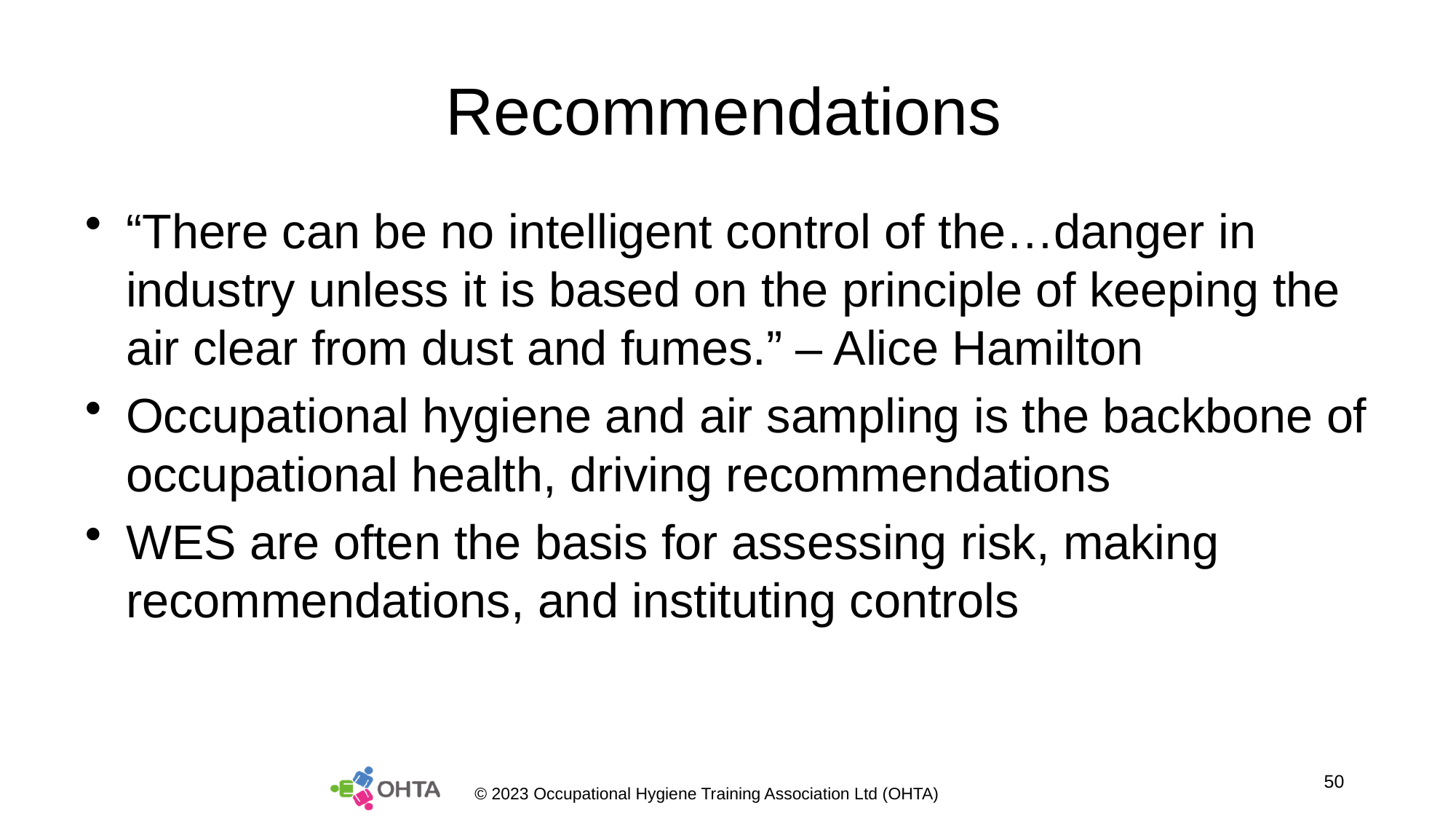

# Recommendations
“There can be no intelligent control of the…danger in industry unless it is based on the principle of keeping the air clear from dust and fumes.” – Alice Hamilton
Occupational hygiene and air sampling is the backbone of occupational health, driving recommendations
WES are often the basis for assessing risk, making recommendations, and instituting controls
50